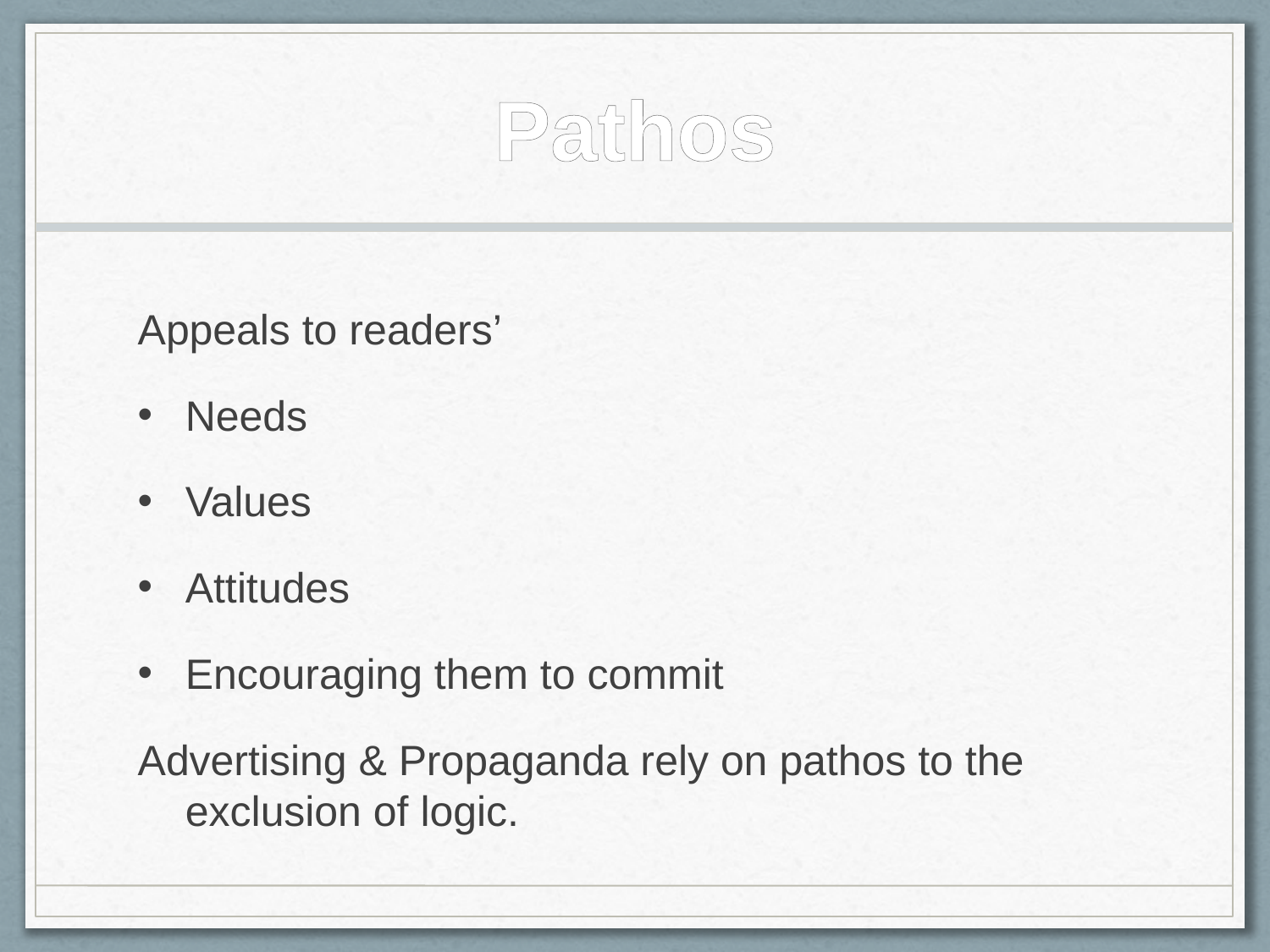

# Pathos
Appeals to readers’
Needs
Values
Attitudes
Encouraging them to commit
Advertising & Propaganda rely on pathos to the exclusion of logic.